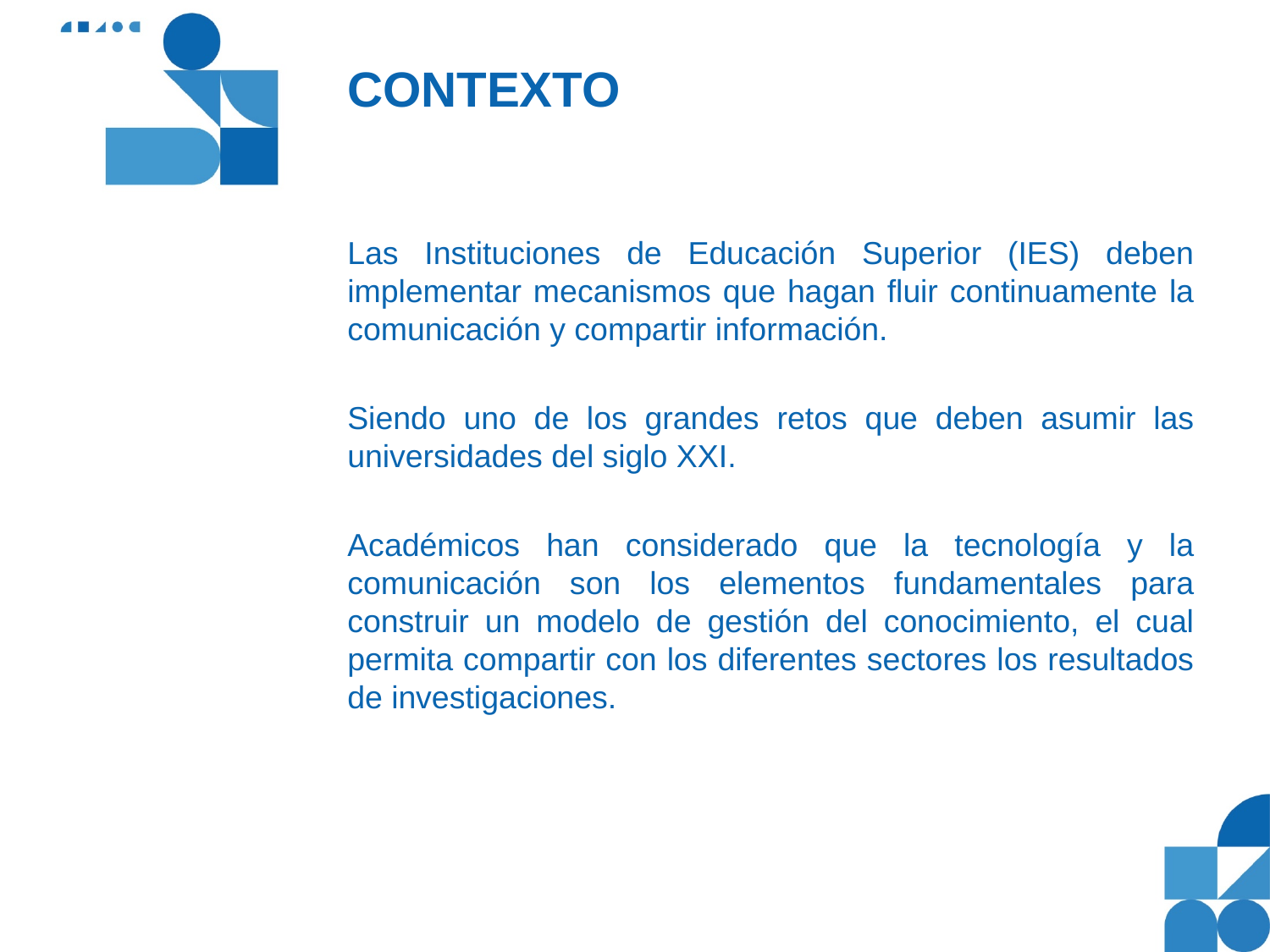

# CONTEXTO
Las Instituciones de Educación Superior (IES) deben implementar mecanismos que hagan fluir continuamente la comunicación y compartir información.

Siendo uno de los grandes retos que deben asumir las universidades del siglo XXI.

Académicos han considerado que la tecnología y la comunicación son los elementos fundamentales para construir un modelo de gestión del conocimiento, el cual permita compartir con los diferentes sectores los resultados de investigaciones.